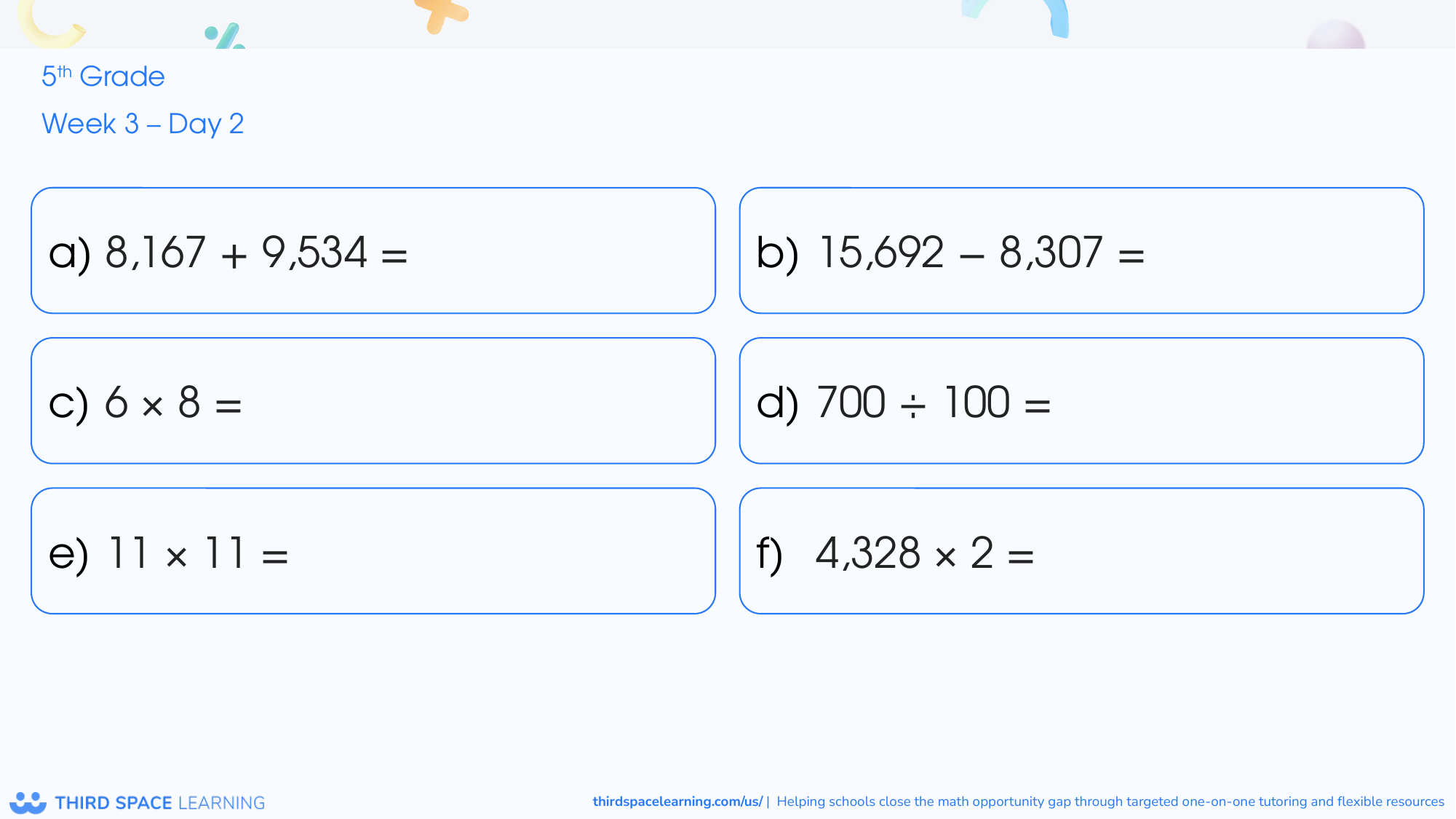

5th Grade
Week 3 – Day 2
8,167 + 9,534 =
15,692 − 8,307 =
6 × 8 =
700 ÷ 100 =
11 × 11 =
4,328 × 2 =